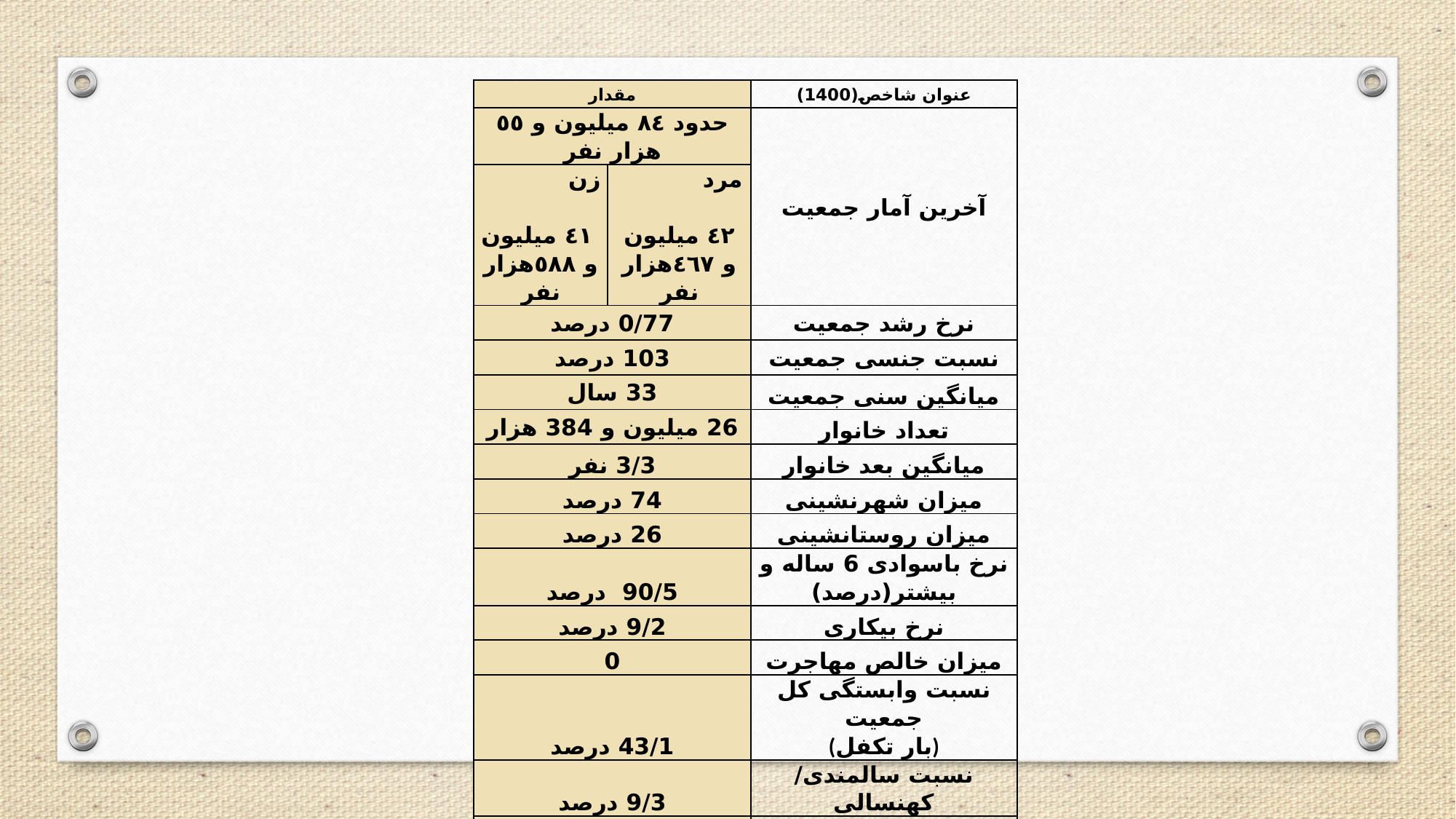

| مقدار |  | عنوان شاخص(1400) |
| --- | --- | --- |
| حدود ٨٤ میلیون و ٥٥‌ هزار نفر |  | آخرین آمار جمعیت |
| زن ٤١ میلیون و ٥٨٨‌هزار نفر | مرد ٤٢ میلیون و ٤٦٧‌هزار نفر |  |
| 0/77 درصد |  | نرخ رشد جمعيت |
| 103 درصد |  | نسبت جنسی جمعیت |
| 33 سال |  | میانگین سنی جمعیت |
| 26 میلیون و 384 هزار |  | تعداد خانوار |
| 3/3 نفر |  | میانگین بعد خانوار |
| 74 درصد |  | میزان شهرنشینی |
| 26 درصد |  | میزان روستانشینی |
| 90/5 درصد |  | نرخ باسوادی 6 ساله و بیشتر(درصد) |
| 9/2 درصد |  | نرخ بیکاری |
| 0 |  | میزان خالص مهاجرت |
| 43/1 درصد |  | نسبت وابستگی کل جمعیت (بار تکفل) |
| 9/3 درصد |  | نسبت سالمندی/ کهنسالی |
| 76/5 سال |  | متوسط امید به زندگی |